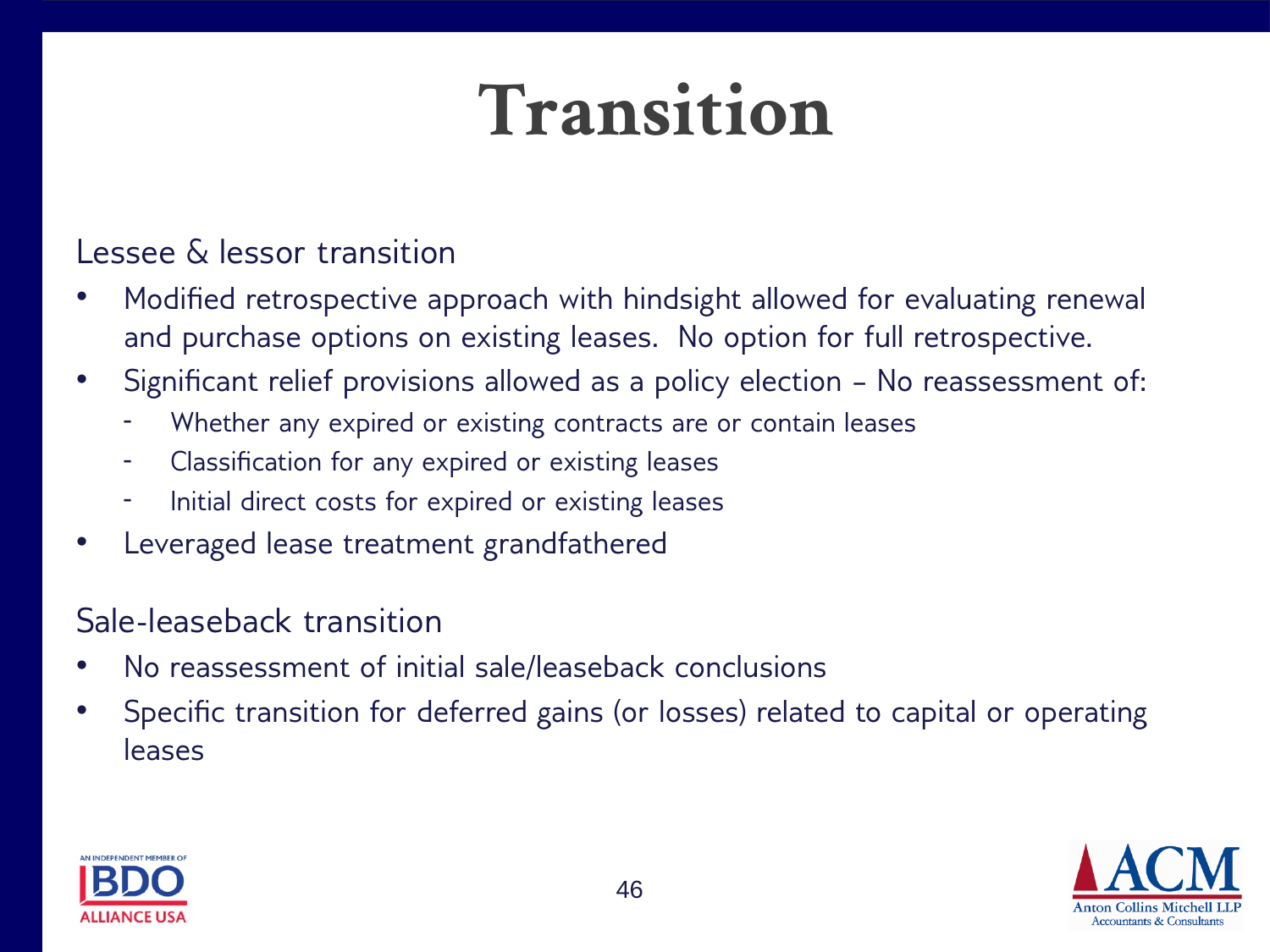

# Transition
Lessee & lessor transition
Modified retrospective approach with hindsight allowed for evaluating renewal and purchase options on existing leases.  No option for full retrospective.
Significant relief provisions allowed as a policy election – No reassessment of:
Whether any expired or existing contracts are or contain leases
Classification for any expired or existing leases
Initial direct costs for expired or existing leases
Leveraged lease treatment grandfathered

Sale-leaseback transition
No reassessment of initial sale/leaseback conclusions
Specific transition for deferred gains (or losses) related to capital or operating leases

46